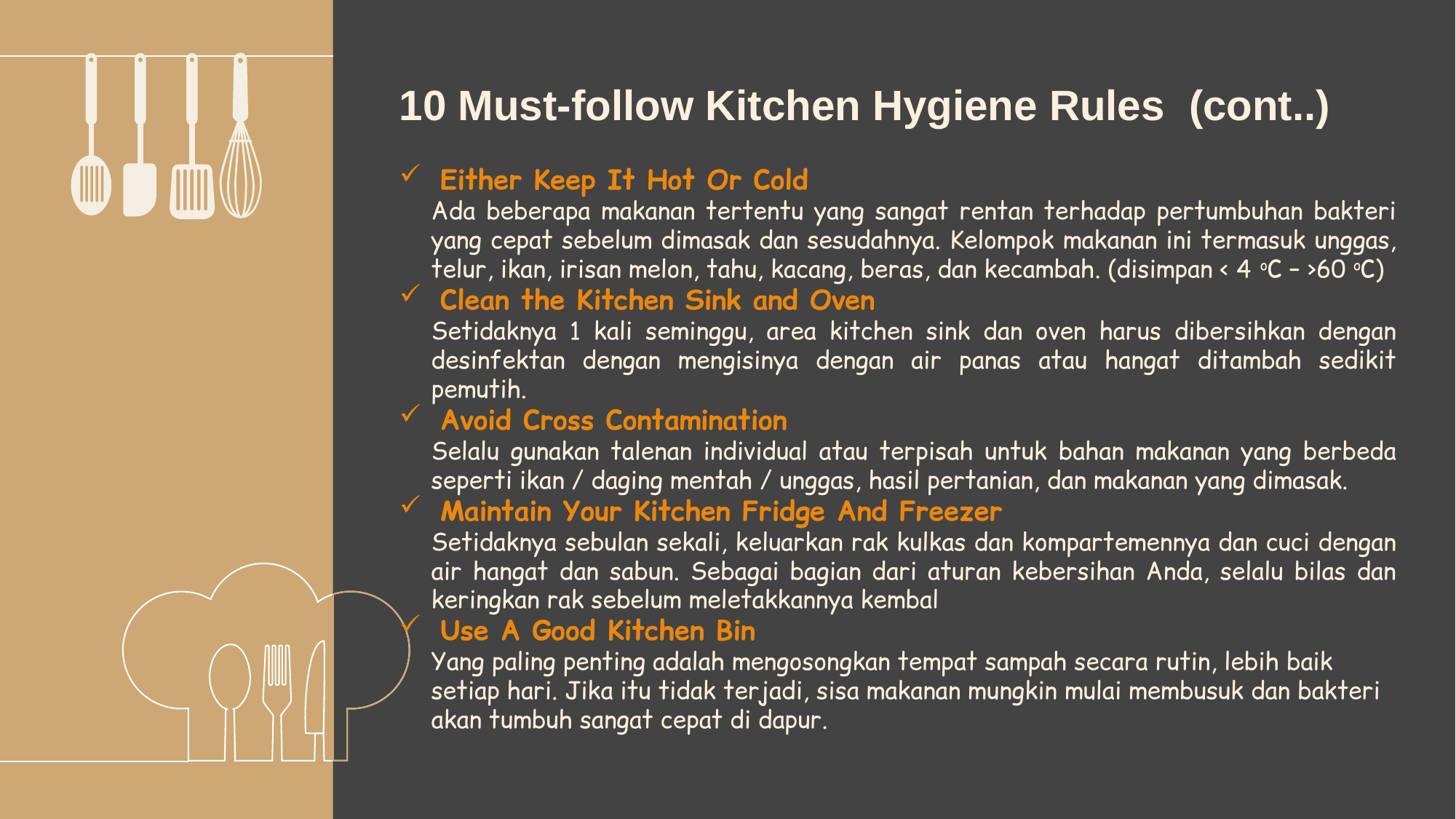

10 Must-follow Kitchen Hygiene Rules  (cont..)
Either Keep It Hot Or Cold
Ada beberapa makanan tertentu yang sangat rentan terhadap pertumbuhan bakteri yang cepat sebelum dimasak dan sesudahnya. Kelompok makanan ini termasuk unggas, telur, ikan, irisan melon, tahu, kacang, beras, dan kecambah. (disimpan < 4 oC – >60 oC)
Clean the Kitchen Sink and Oven
Setidaknya 1 kali seminggu, area kitchen sink dan oven harus dibersihkan dengan desinfektan dengan mengisinya dengan air panas atau hangat ditambah sedikit pemutih.
Avoid Cross Contamination
Selalu gunakan talenan individual atau terpisah untuk bahan makanan yang berbeda seperti ikan / daging mentah / unggas, hasil pertanian, dan makanan yang dimasak.
Maintain Your Kitchen Fridge And Freezer
Setidaknya sebulan sekali, keluarkan rak kulkas dan kompartemennya dan cuci dengan air hangat dan sabun. Sebagai bagian dari aturan kebersihan Anda, selalu bilas dan keringkan rak sebelum meletakkannya kembal
Use A Good Kitchen Bin
Yang paling penting adalah mengosongkan tempat sampah secara rutin, lebih baik setiap hari. Jika itu tidak terjadi, sisa makanan mungkin mulai membusuk dan bakteri akan tumbuh sangat cepat di dapur.